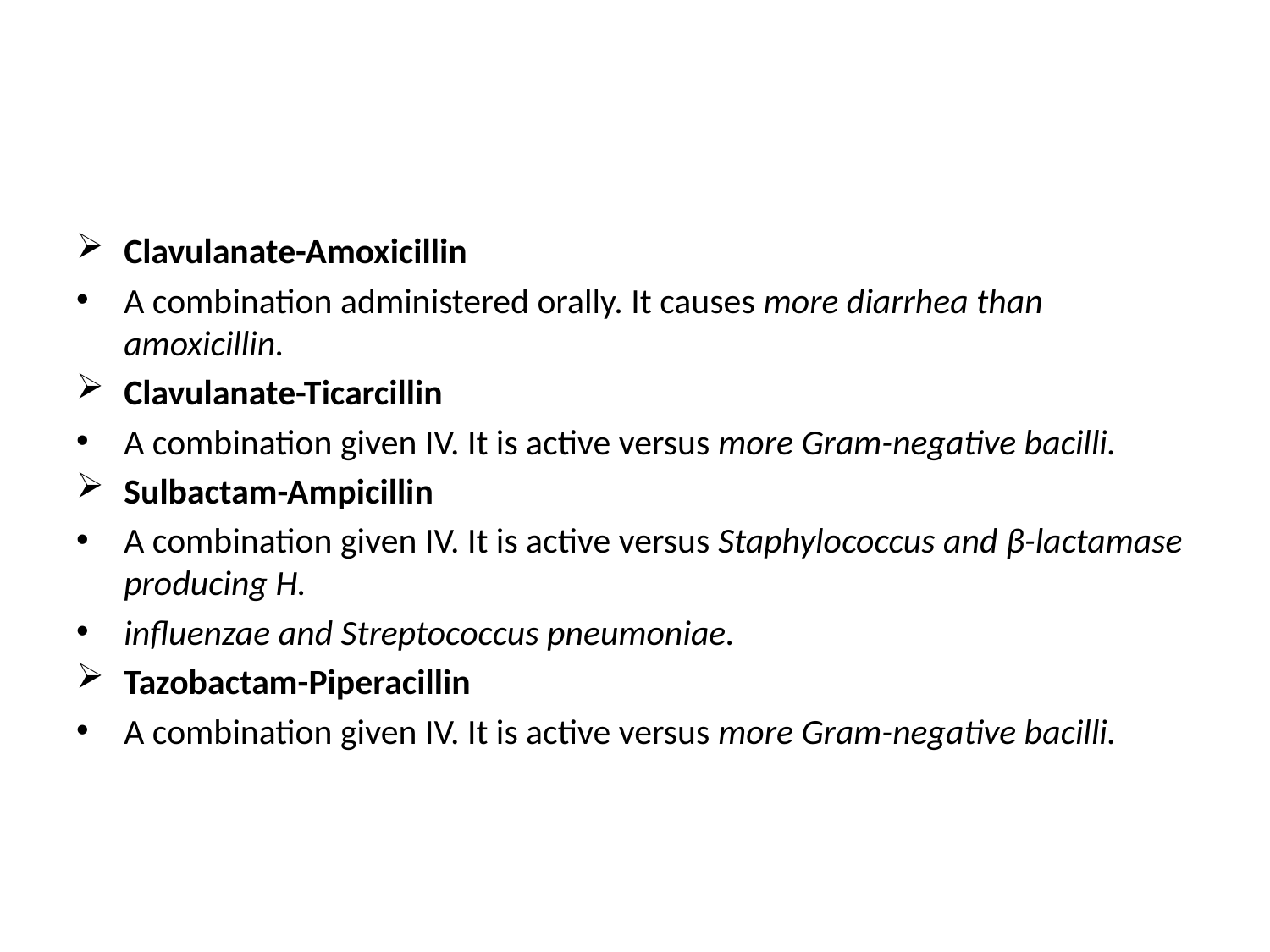

#
Clavulanate-Amoxicillin
A combination administered orally. It causes more diarrhea than amoxicillin.
Clavulanate-Ticarcillin
A combination given IV. It is active versus more Gram-negative bacilli.
Sulbactam-Ampicillin
A combination given IV. It is active versus Staphylococcus and β-lactamase producing H.
influenzae and Streptococcus pneumoniae.
Tazobactam-Piperacillin
A combination given IV. It is active versus more Gram-negative bacilli.